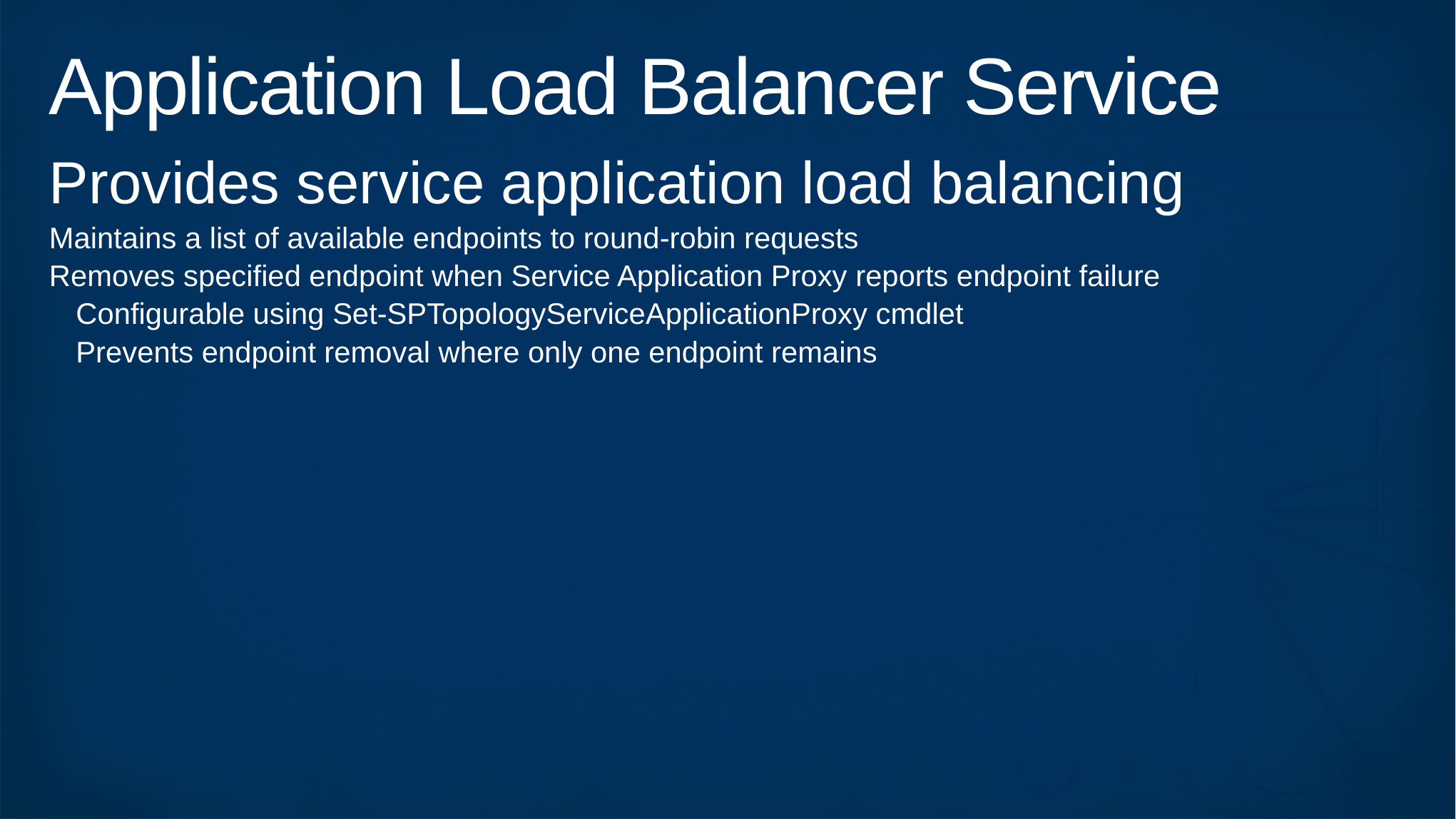

# Application Load Balancer Service
Provides service application load balancing
Maintains a list of available endpoints to round-robin requests
Removes specified endpoint when Service Application Proxy reports endpoint failure
Configurable using Set-SPTopologyServiceApplicationProxy cmdlet
Prevents endpoint removal where only one endpoint remains